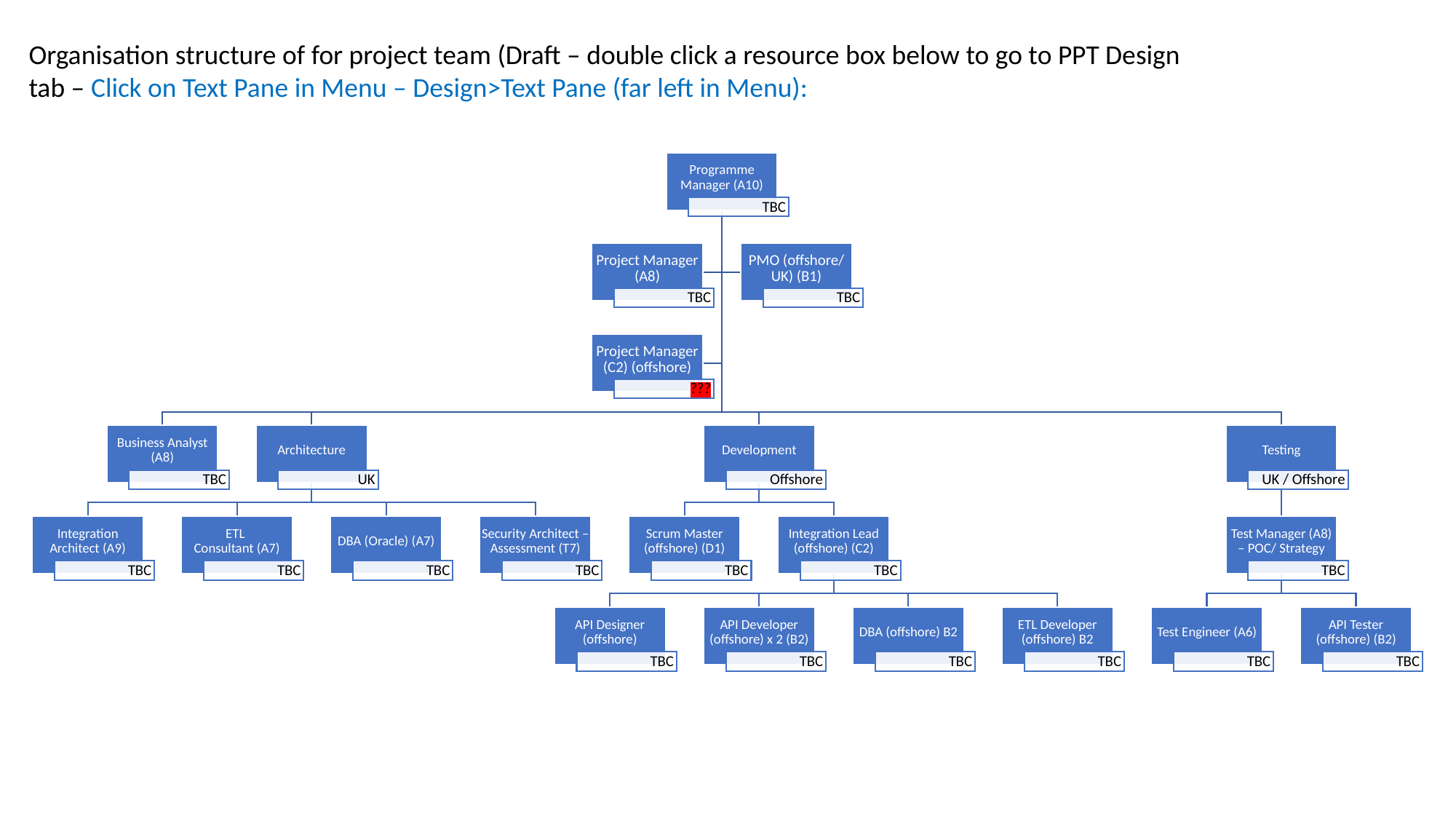

Programme Manager (A10)
TBC
Business Analyst (A8)
TBC
Architecture
UK
Integration Architect (A9)
TBC
ETL
Consultant (A7)
TBC
DBA (Oracle) (A7)
TBC
Security Architect – Assessment (T7)
TBC
Development
Offshore
Scrum Master (offshore) (D1)
TBC
Integration Lead (offshore) (C2)
TBC
API Designer (offshore)
TBC
API Developer (offshore) x 2 (B2)
TBC
DBA (offshore) B2
TBC
ETL Developer (offshore) B2
TBC
Testing
UK / Offshore
Test Manager (A8) – POC/ Strategy
TBC
Test Engineer (A6)
TBC
API Tester (offshore) (B2)
TBC
Project Manager (A8)
TBC
PMO (offshore/ UK) (B1)
TBC
Project Manager (C2) (offshore)
???
Organisation structure of for project team (Draft – double click a resource box below to go to PPT Design tab – Click on Text Pane in Menu – Design>Text Pane (far left in Menu):